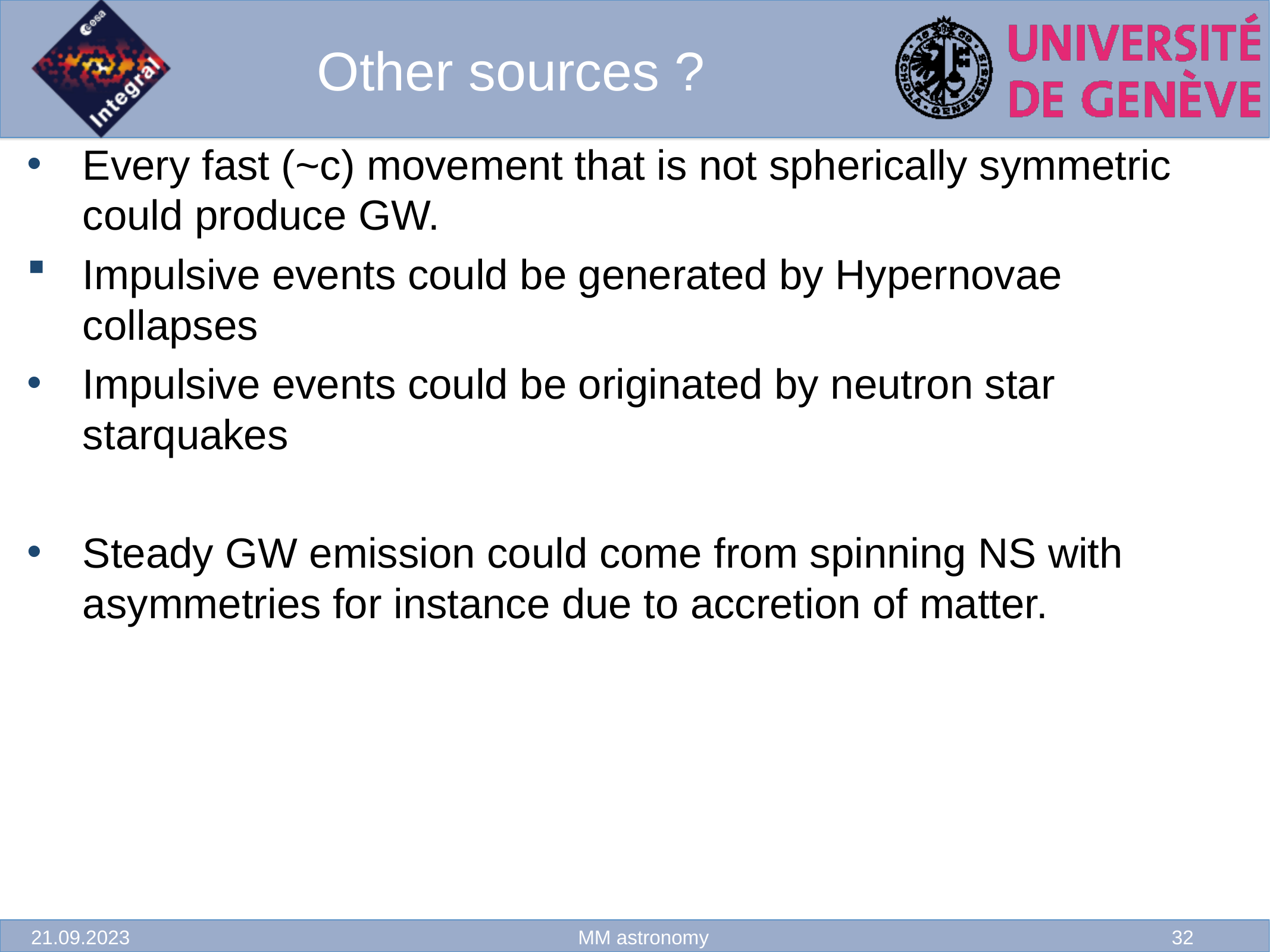

Other sources ?
Every fast (~c) movement that is not spherically symmetric could produce GW.
Impulsive events could be generated by Hypernovae collapses
Impulsive events could be originated by neutron star starquakes

Steady GW emission could come from spinning NS with asymmetries for instance due to accretion of matter.